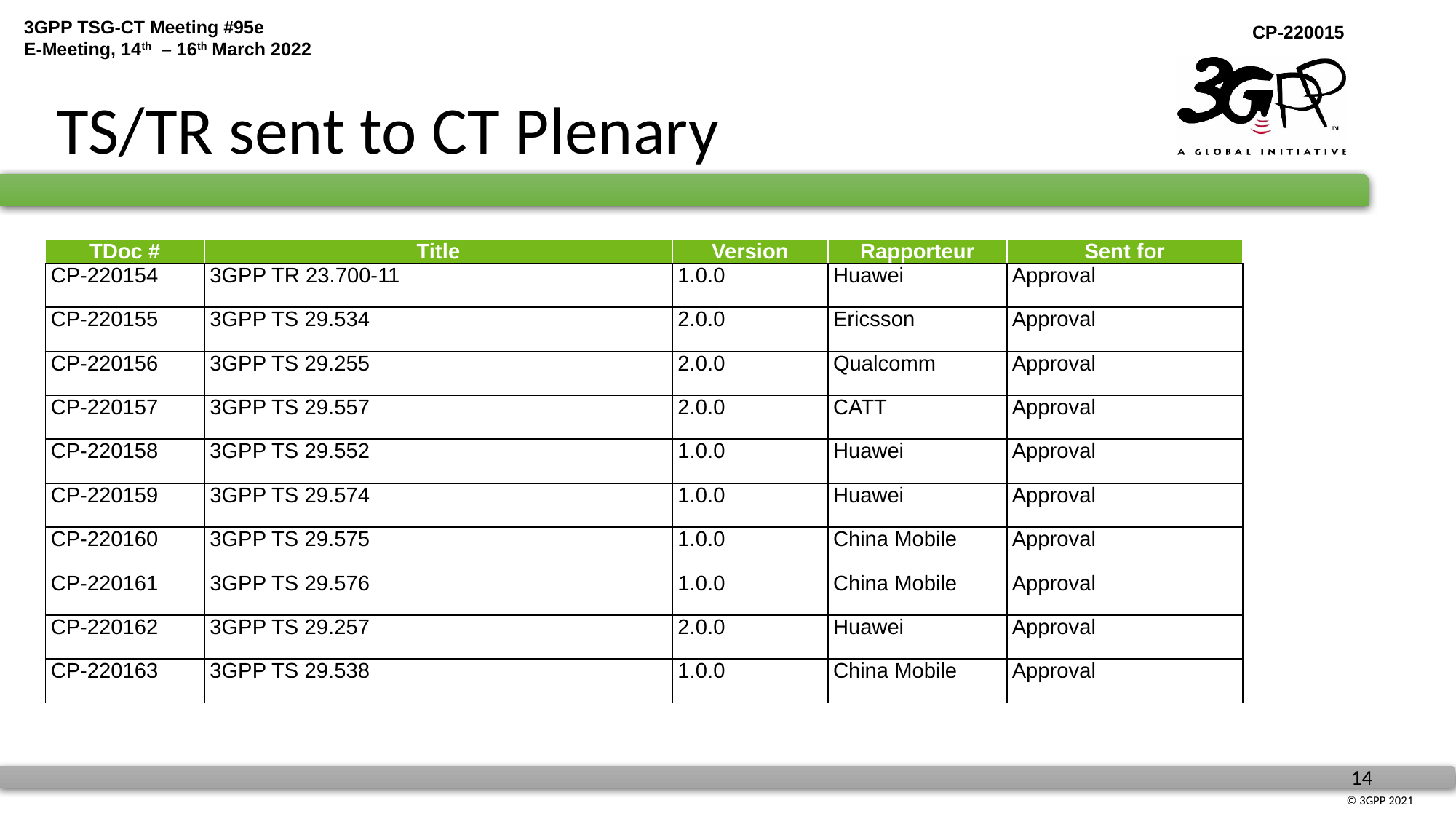

# TS/TR sent to CT Plenary
| TDoc # | Title | Version | Rapporteur | Sent for |
| --- | --- | --- | --- | --- |
| CP-220154 | 3GPP TR 23.700-11 | 1.0.0 | Huawei | Approval |
| CP-220155 | 3GPP TS 29.534 | 2.0.0 | Ericsson | Approval |
| CP-220156 | 3GPP TS 29.255 | 2.0.0 | Qualcomm | Approval |
| CP-220157 | 3GPP TS 29.557 | 2.0.0 | CATT | Approval |
| CP-220158 | 3GPP TS 29.552 | 1.0.0 | Huawei | Approval |
| CP-220159 | 3GPP TS 29.574 | 1.0.0 | Huawei | Approval |
| CP-220160 | 3GPP TS 29.575 | 1.0.0 | China Mobile | Approval |
| CP-220161 | 3GPP TS 29.576 | 1.0.0 | China Mobile | Approval |
| CP-220162 | 3GPP TS 29.257 | 2.0.0 | Huawei | Approval |
| CP-220163 | 3GPP TS 29.538 | 1.0.0 | China Mobile | Approval |